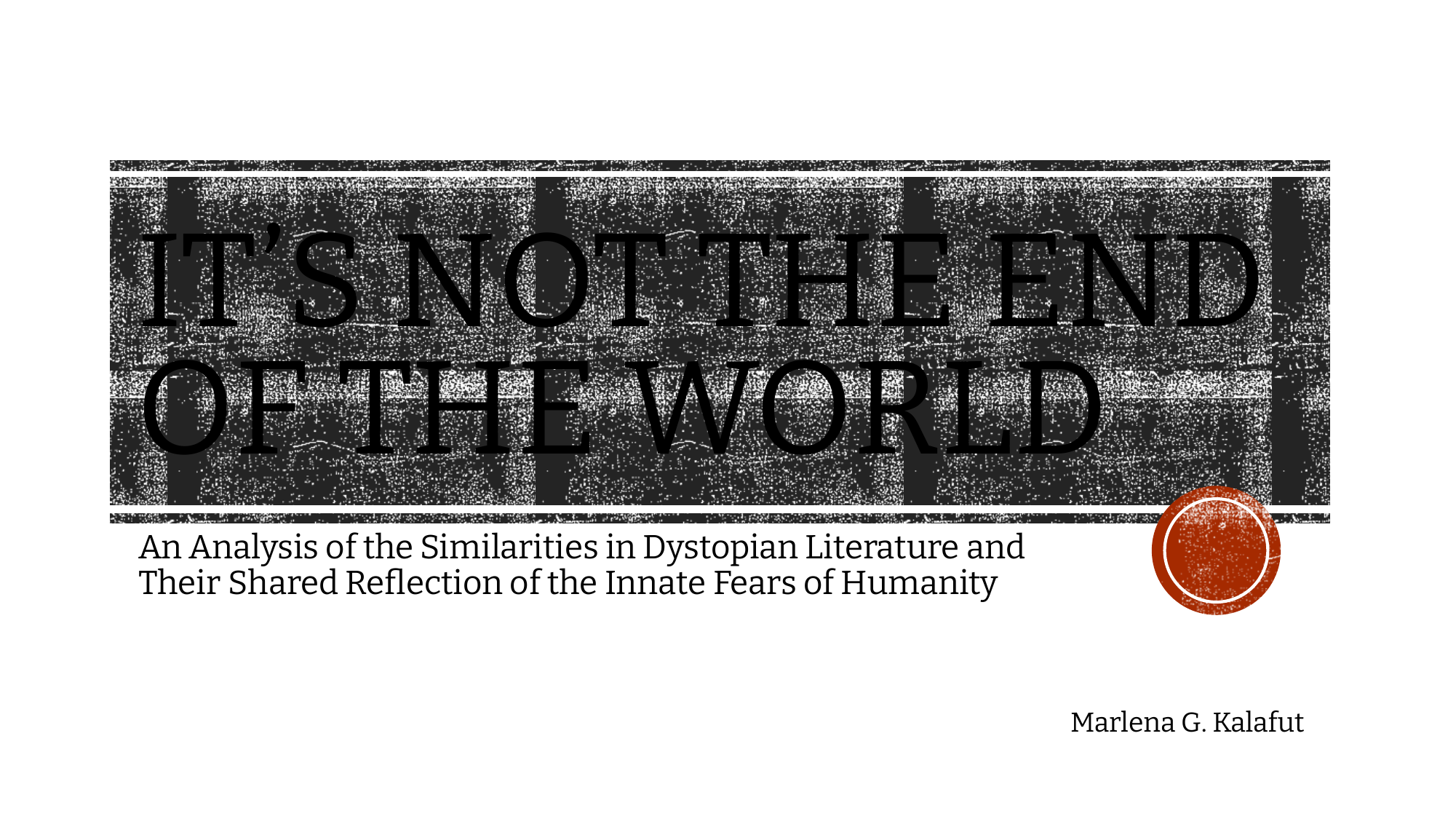

# It’s not the end of the world
An Analysis of the Similarities in Dystopian Literature and Their Shared Reflection of the Innate Fears of Humanity
Marlena G. Kalafut